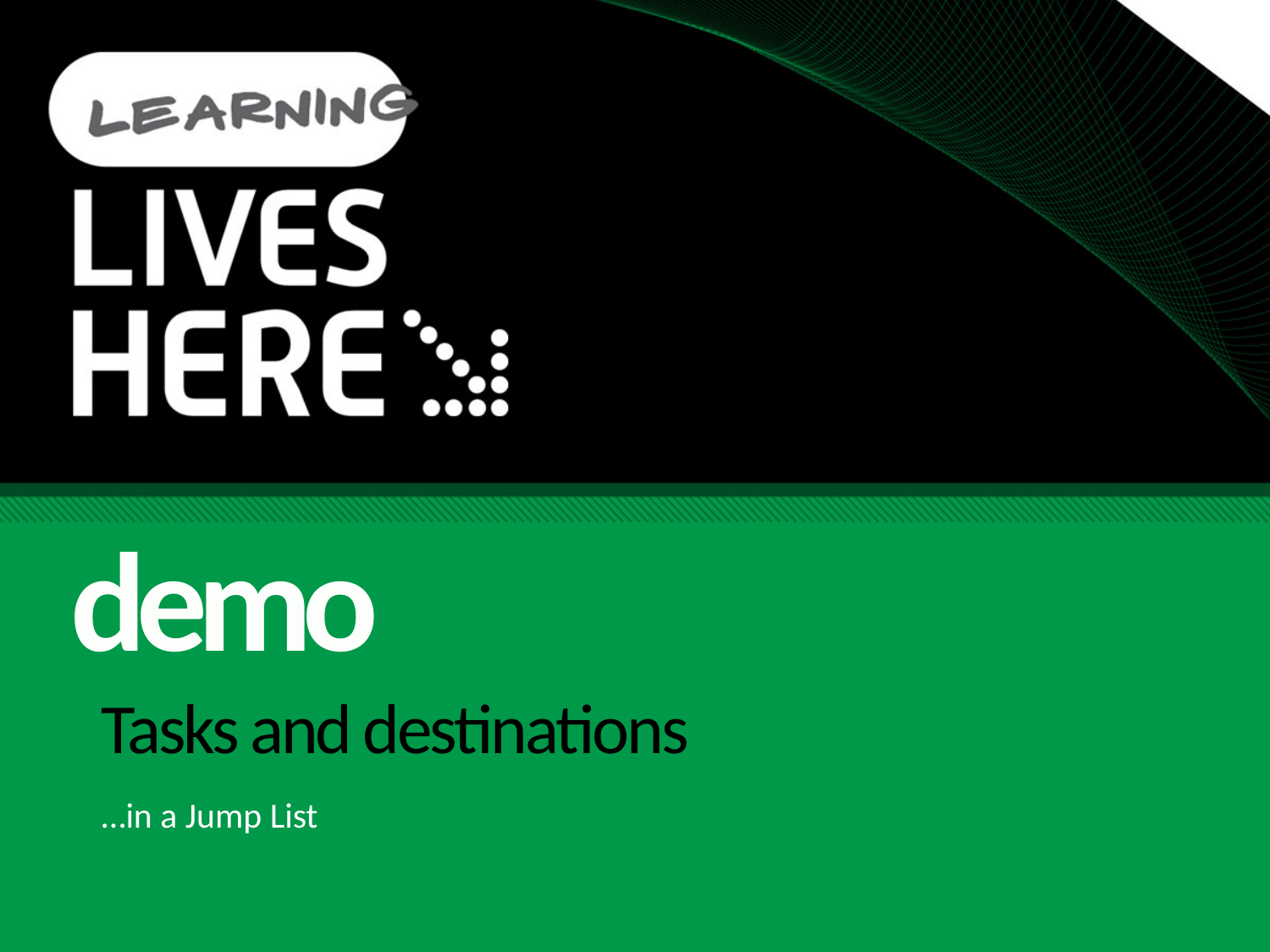

demo
# Tasks and destinations
…in a Jump List